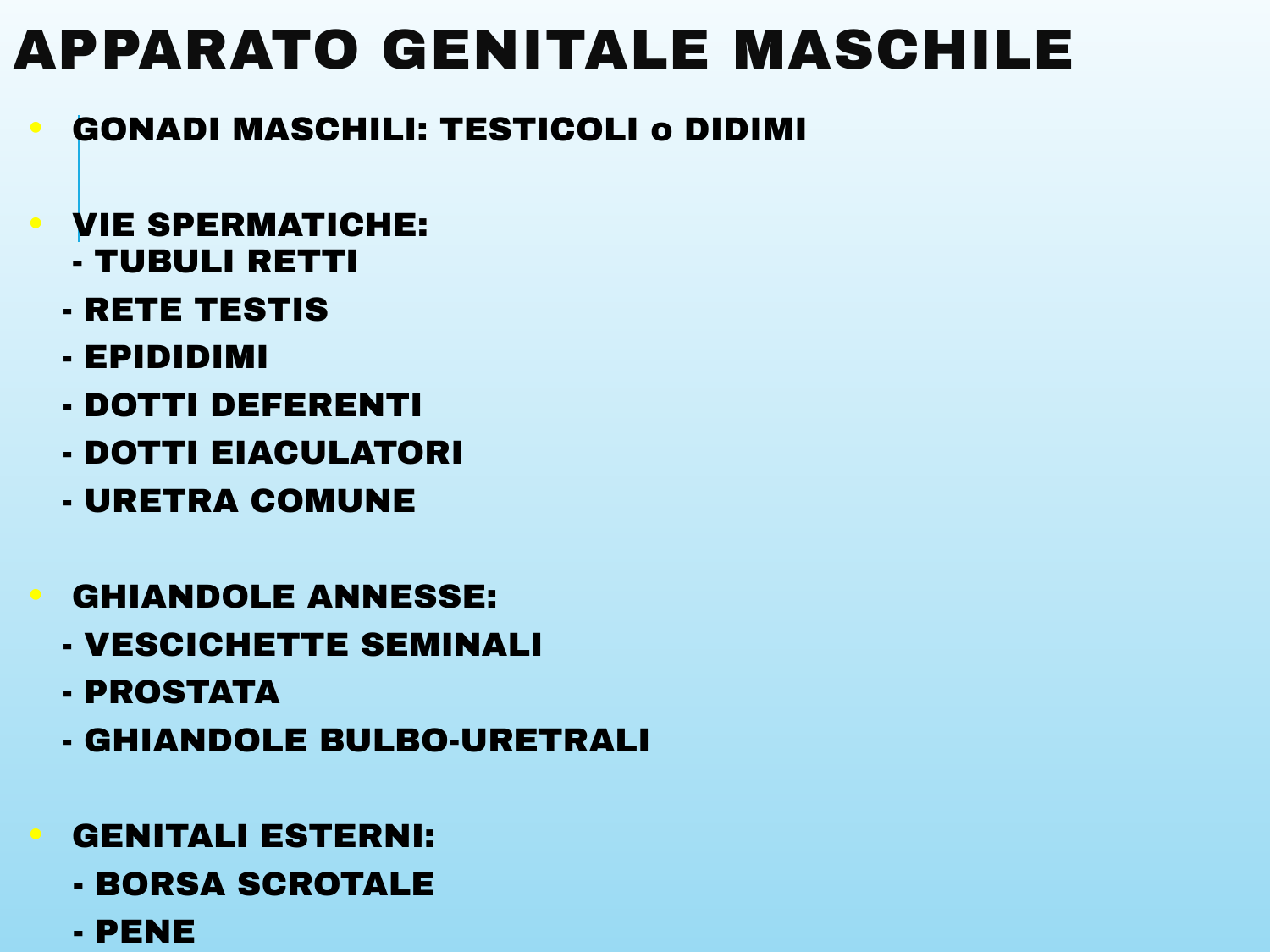

# APPARATO GENITALE MASCHILE
GONADI MASCHILI: TESTICOLI o DIDIMI

VIE SPERMATICHE:
- TUBULI RETTI
   - RETE TESTIS
   - EPIDIDIMI
   - DOTTI DEFERENTI
   - DOTTI EIACULATORI
   - URETRA COMUNE

GHIANDOLE ANNESSE:
   - VESCICHETTE SEMINALI
   - PROSTATA
   - GHIANDOLE BULBO-URETRALI

GENITALI ESTERNI:
    - BORSA SCROTALE
    - PENE